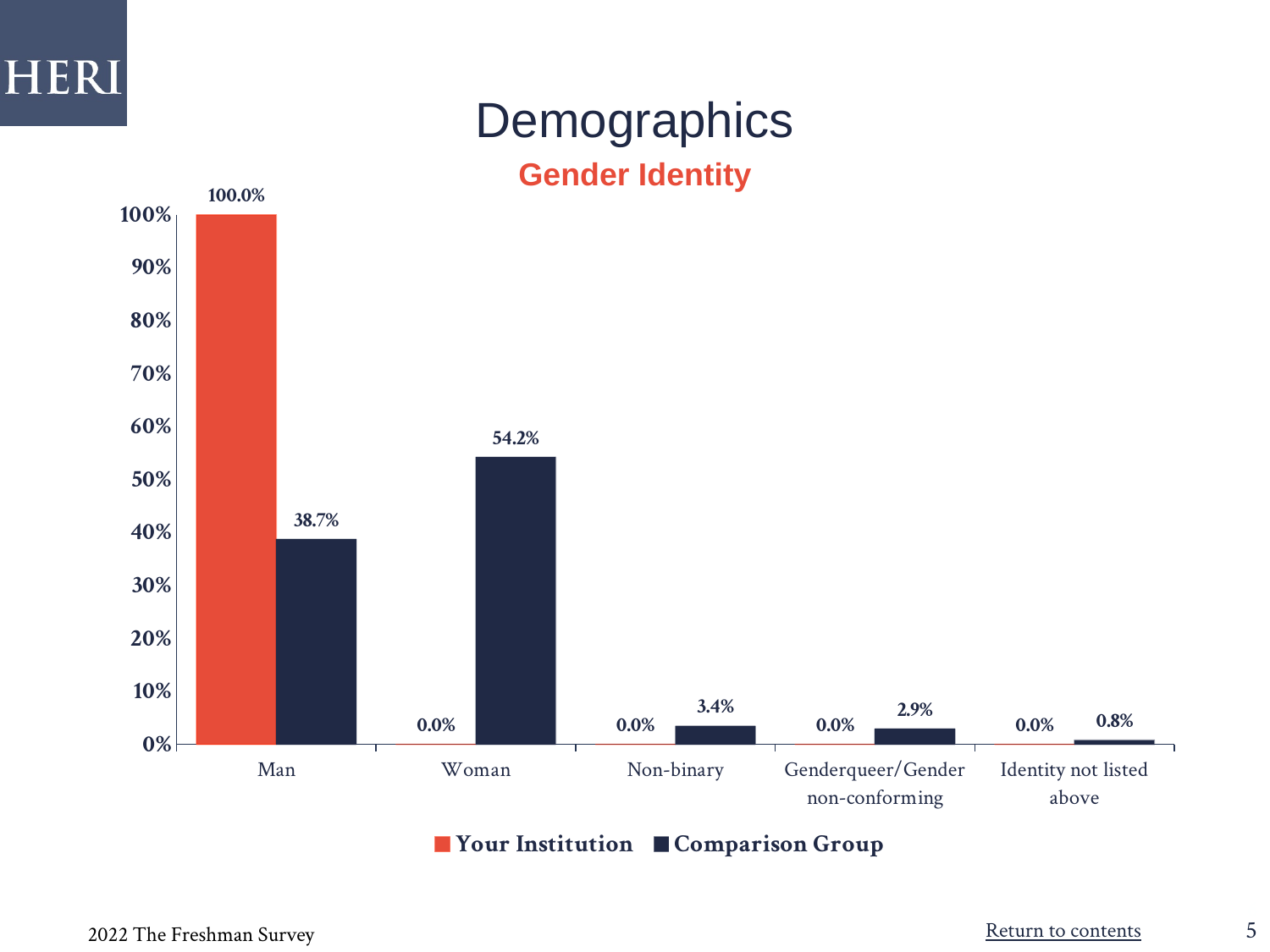

Demographics

### Chart

| Category | Your Institution | Comparison Group |
|---|---|---|
| Man | 1.0 | 0.387 |
| Woman | 0.0 | 0.542 |
| Non-binary | 0.0 | 0.034 |
| Genderqueer/Gender non-conforming | 0.0 | 0.029 |
| Identity not listed above | 0.0 | 0.008 |
Gender Identity
2022 The Freshman Survey
6
Return to contents
5